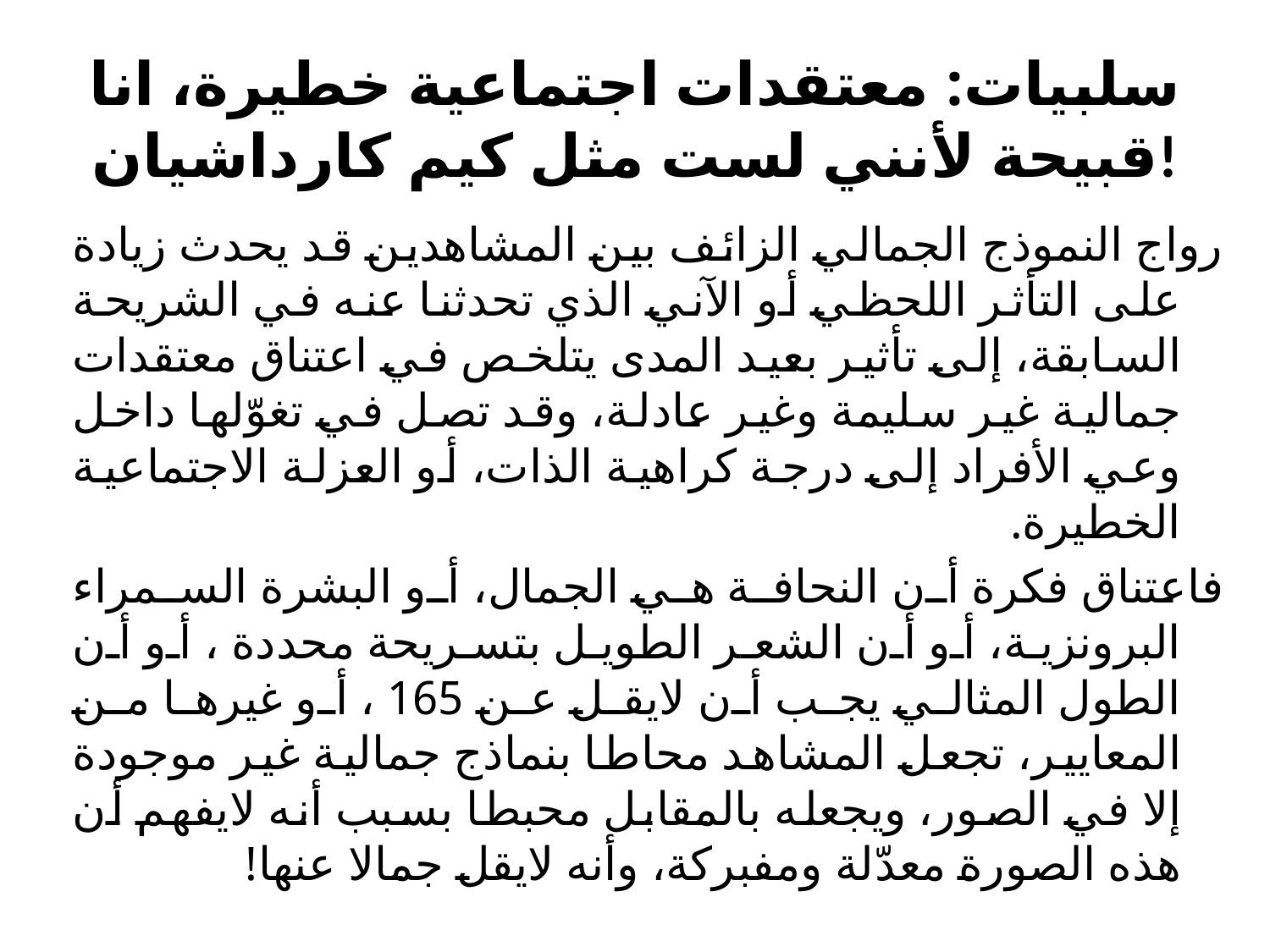

# سلبيات: معتقدات اجتماعية خطيرة، انا قبيحة لأنني لست مثل كيم كارداشيان!
رواج النموذج الجمالي الزائف بين المشاهدين قد يحدث زيادة على التأثر اللحظي أو الآني الذي تحدثنا عنه في الشريحة السابقة، إلى تأثير بعيد المدى يتلخص في اعتناق معتقدات جمالية غير سليمة وغير عادلة، وقد تصل في تغوّلها داخل وعي الأفراد إلى درجة كراهية الذات، أو العزلة الاجتماعية الخطيرة.
فاعتناق فكرة أن النحافة هي الجمال، أو البشرة السمراء البرونزية، أو أن الشعر الطويل بتسريحة محددة ، أو أن الطول المثالي يجب أن لايقل عن 165 ، أو غيرها من المعايير، تجعل المشاهد محاطا بنماذج جمالية غير موجودة إلا في الصور، ويجعله بالمقابل محبطا بسبب أنه لايفهم أن هذه الصورة معدّلة ومفبركة، وأنه لايقل جمالا عنها!